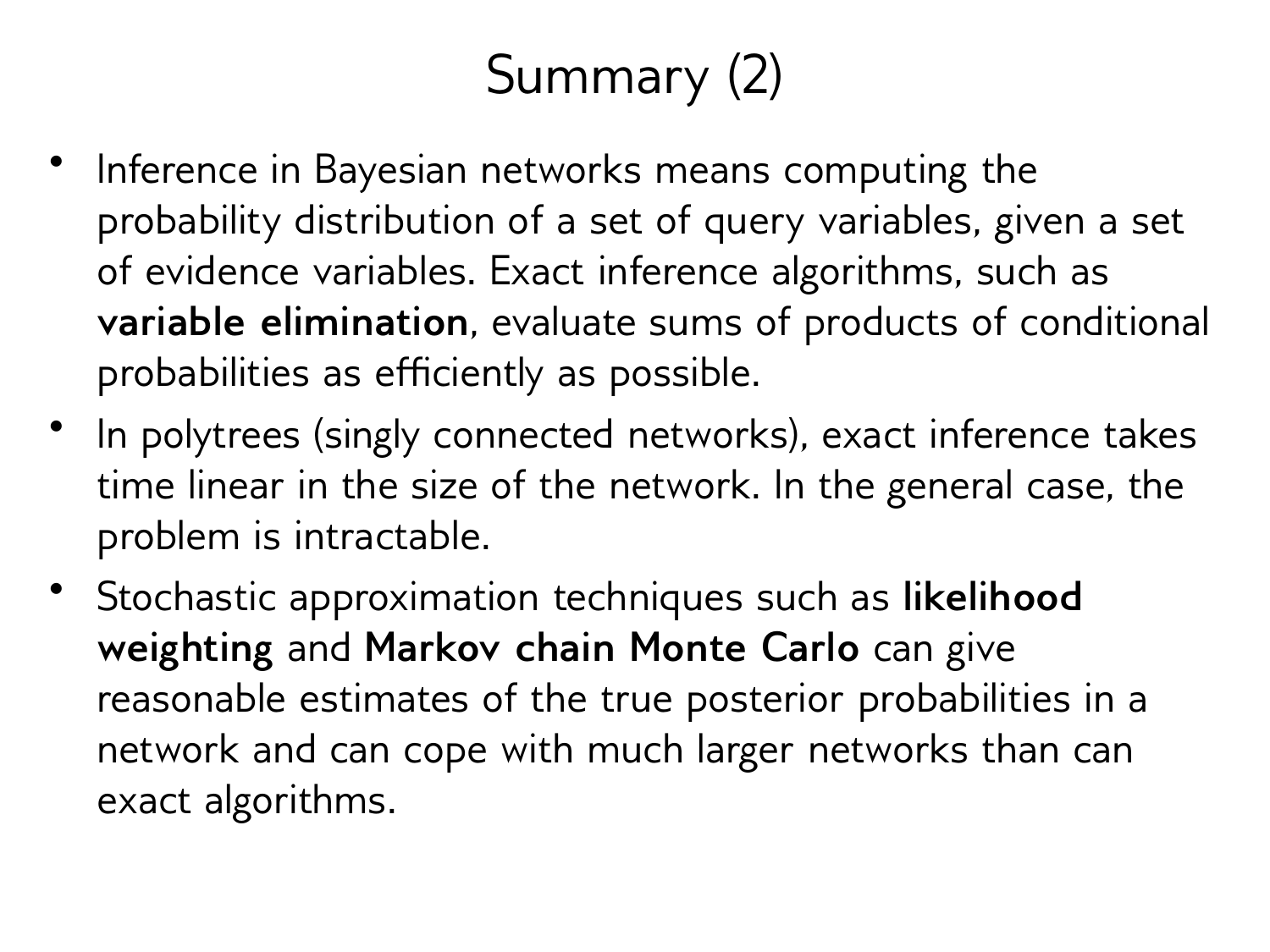

# Summary (2)
Inference in Bayesian networks means computing the probability distribution of a set of query variables, given a set of evidence variables. Exact inference algorithms, such as variable elimination, evaluate sums of products of conditional probabilities as efficiently as possible.
In polytrees (singly connected networks), exact inference takes time linear in the size of the network. In the general case, the problem is intractable.
Stochastic approximation techniques such as likelihood weighting and Markov chain Monte Carlo can give reasonable estimates of the true posterior probabilities in a network and can cope with much larger networks than can exact algorithms.
73